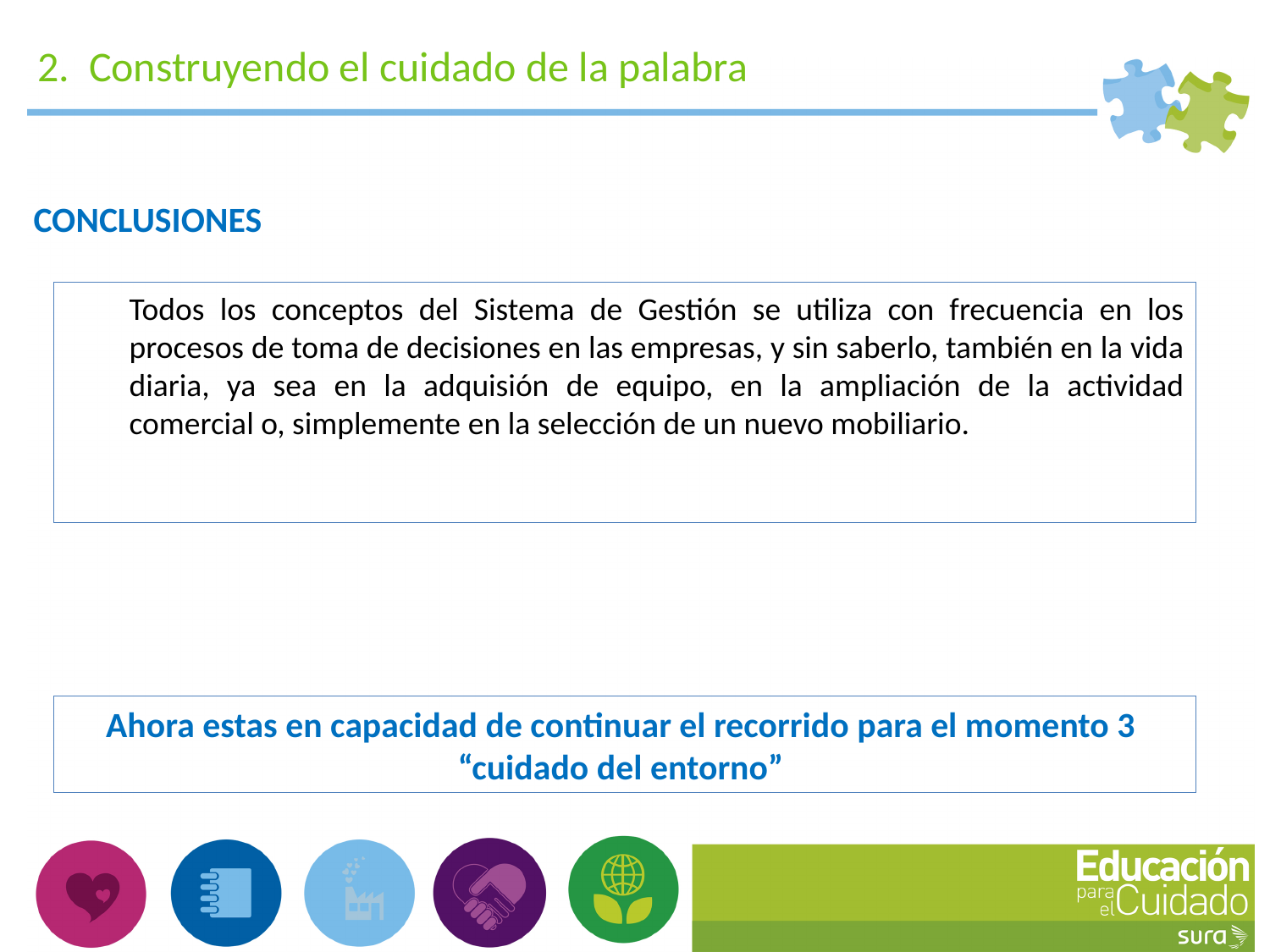

2.  Construyendo el cuidado de la palabra
CONCLUSIONES
Todos los conceptos del Sistema de Gestión se utiliza con frecuencia en los procesos de toma de decisiones en las empresas, y sin saberlo, también en la vida diaria, ya sea en la adquisión de equipo, en la ampliación de la actividad comercial o, simplemente en la selección de un nuevo mobiliario.

Ahora estas en capacidad de continuar el recorrido para el momento 3  “cuidado del entorno”